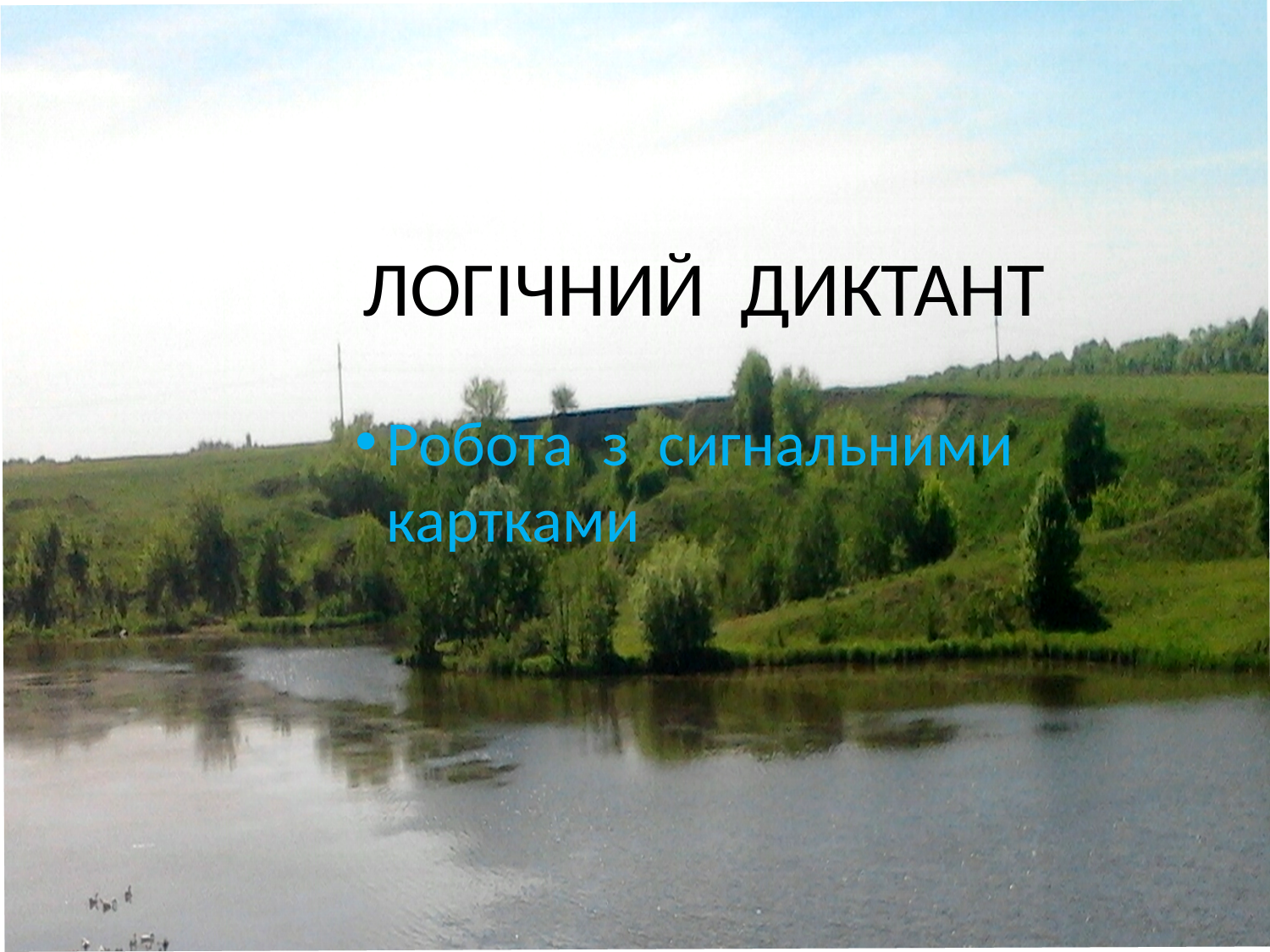

# ЛОГІЧНИЙ  ДИКТАНТ
Робота  з  сигнальними картками